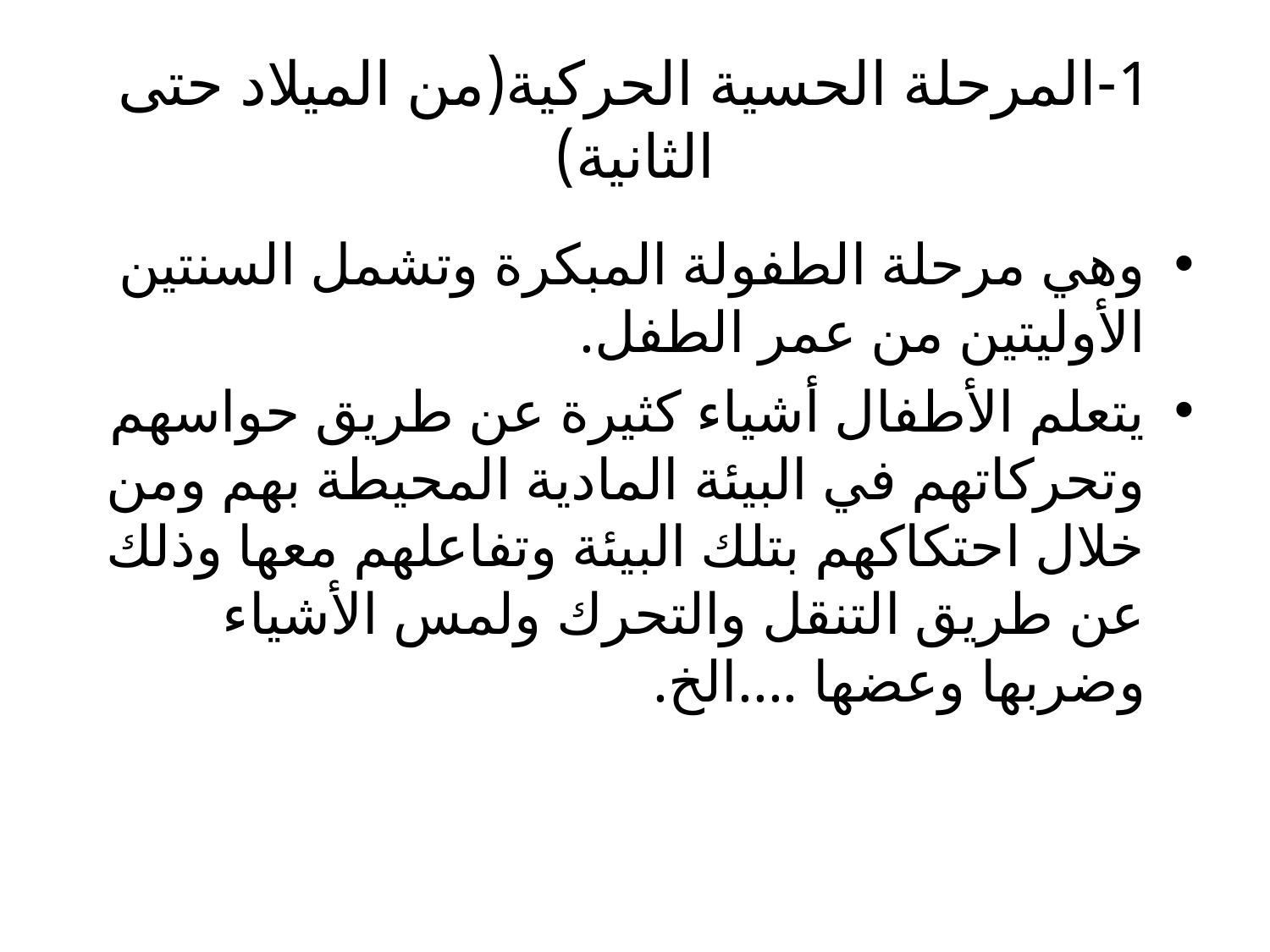

# 1-المرحلة الحسية الحركية(من الميلاد حتى الثانية)
وهي مرحلة الطفولة المبكرة وتشمل السنتين الأوليتين من عمر الطفل.
يتعلم الأطفال أشياء كثيرة عن طريق حواسهم وتحركاتهم في البيئة المادية المحيطة بهم ومن خلال احتكاكهم بتلك البيئة وتفاعلهم معها وذلك عن طريق التنقل والتحرك ولمس الأشياء وضربها وعضها ....الخ.